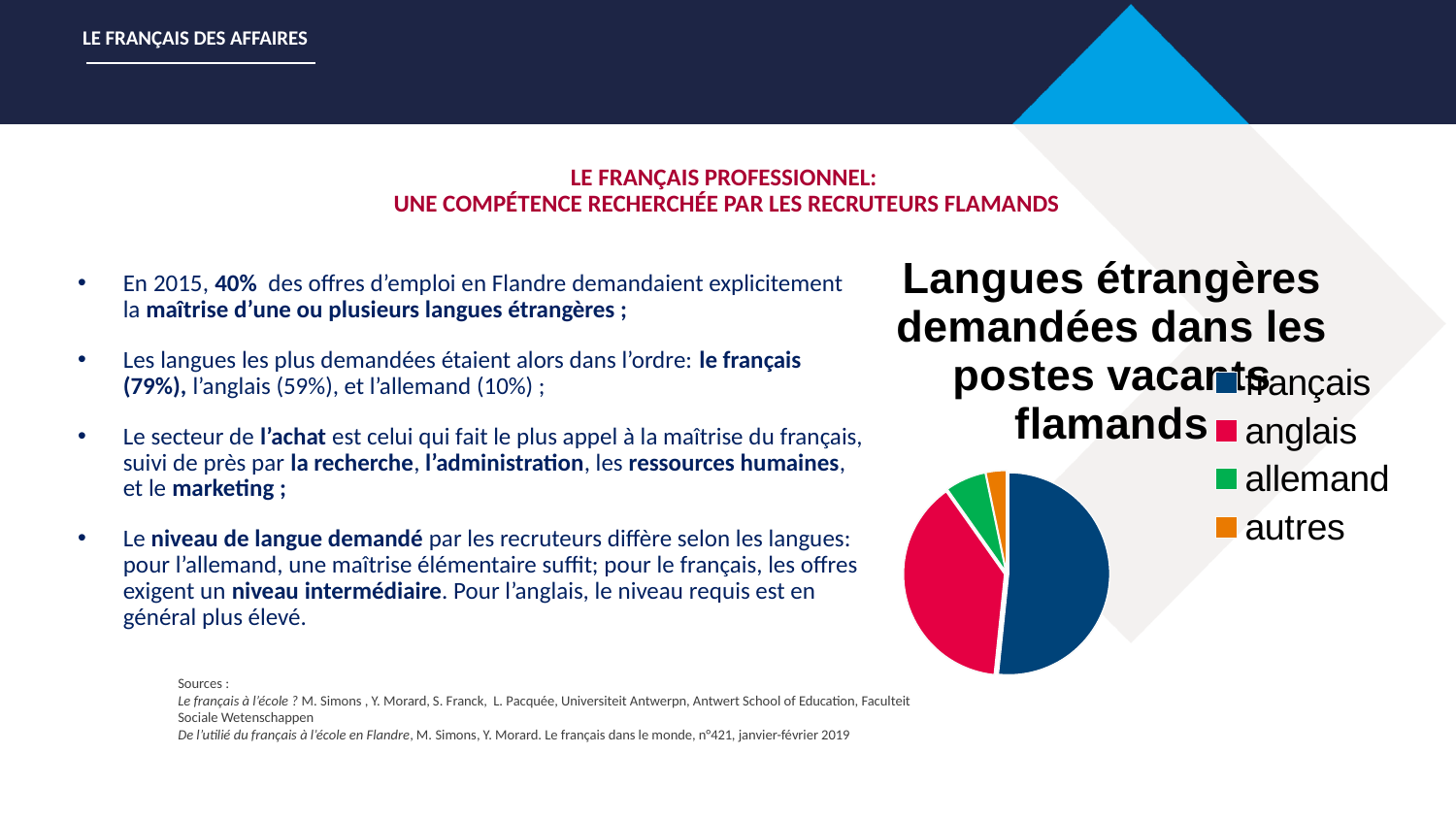

LE FRANÇAIS DES AFFAIRES
LE FRANÇAIS PROFESSIONNEL:
UNE COMPÉTENCE RECHERCHÉE PAR LES RECRUTEURS FLAMANDS

En 2015, 40%  des offres d’emploi en Flandre demandaient explicitement la maîtrise d’une ou plusieurs langues étrangères ;
Les langues les plus demandées étaient alors dans l’ordre: le français (79%), l’anglais (59%), et l’allemand (10%) ;
Le secteur de l’achat est celui qui fait le plus appel à la maîtrise du français, suivi de près par la recherche, l’administration, les ressources humaines, et le marketing ;
Le niveau de langue demandé par les recruteurs diffère selon les langues: pour l’allemand, une maîtrise élémentaire suffit; pour le français, les offres exigent un niveau intermédiaire. Pour l’anglais, le niveau requis est en général plus élevé.

### Chart: Langues étrangères demandées dans les postes vacants flamands

| Category | Langues étrangères demandées dans les postes vacants flamands |
|---|---|
| français | 79.0 |
| anglais | 59.0 |
| allemand | 10.0 |
| autres | 5.0 |
Sources :
Le français à l’école ? M. Simons , Y. Morard, S. Franck,  L. Pacquée, Universiteit Antwerpn, Antwert School of Education, Faculteit Sociale Wetenschappen
De l’utilié du français à l’école en Flandre, M. Simons, Y. Morard. Le français dans le monde, n°421, janvier-février 2019

2